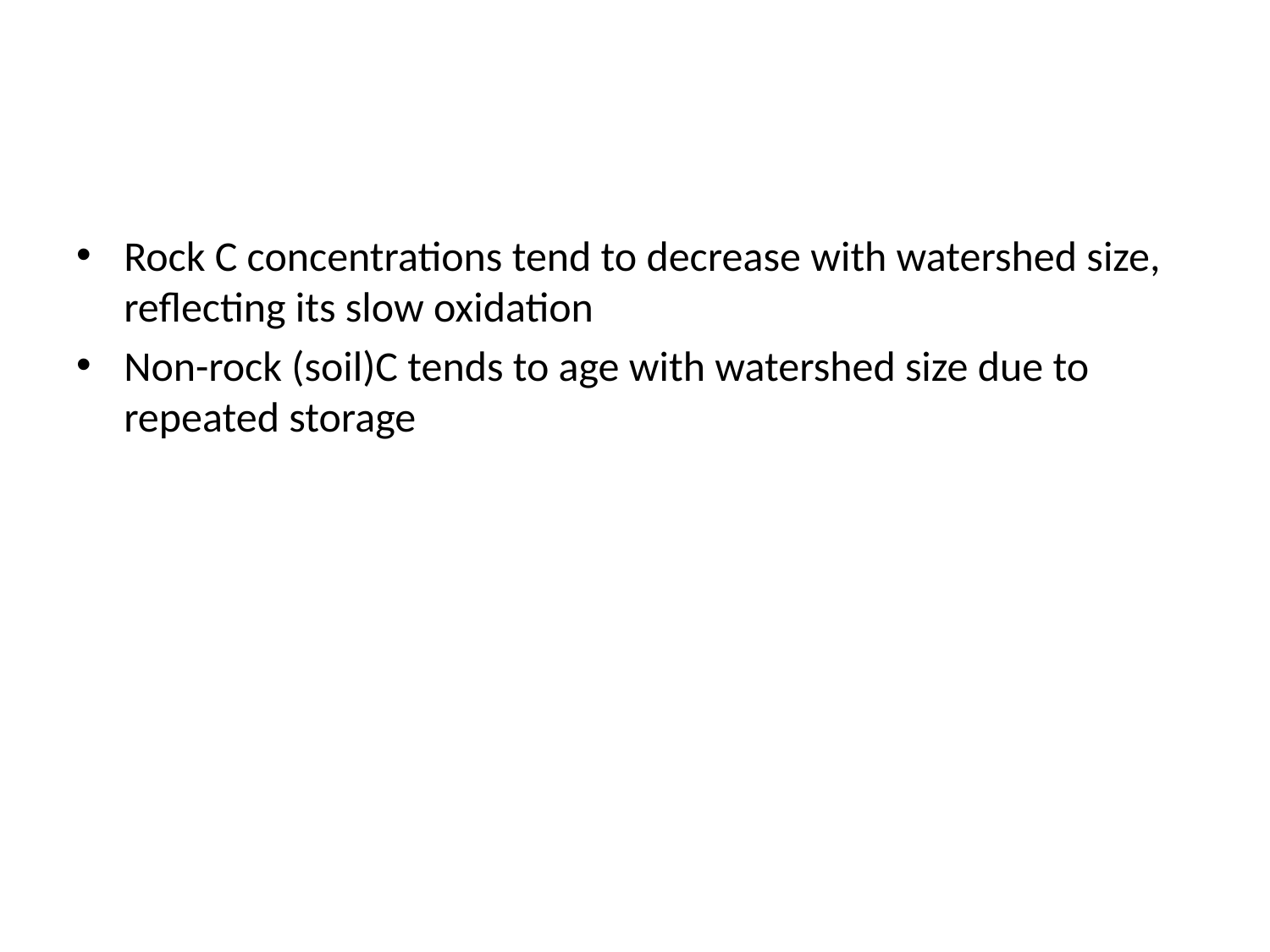

Rock C concentrations tend to decrease with watershed size, reflecting its slow oxidation
Non-rock (soil)C tends to age with watershed size due to repeated storage